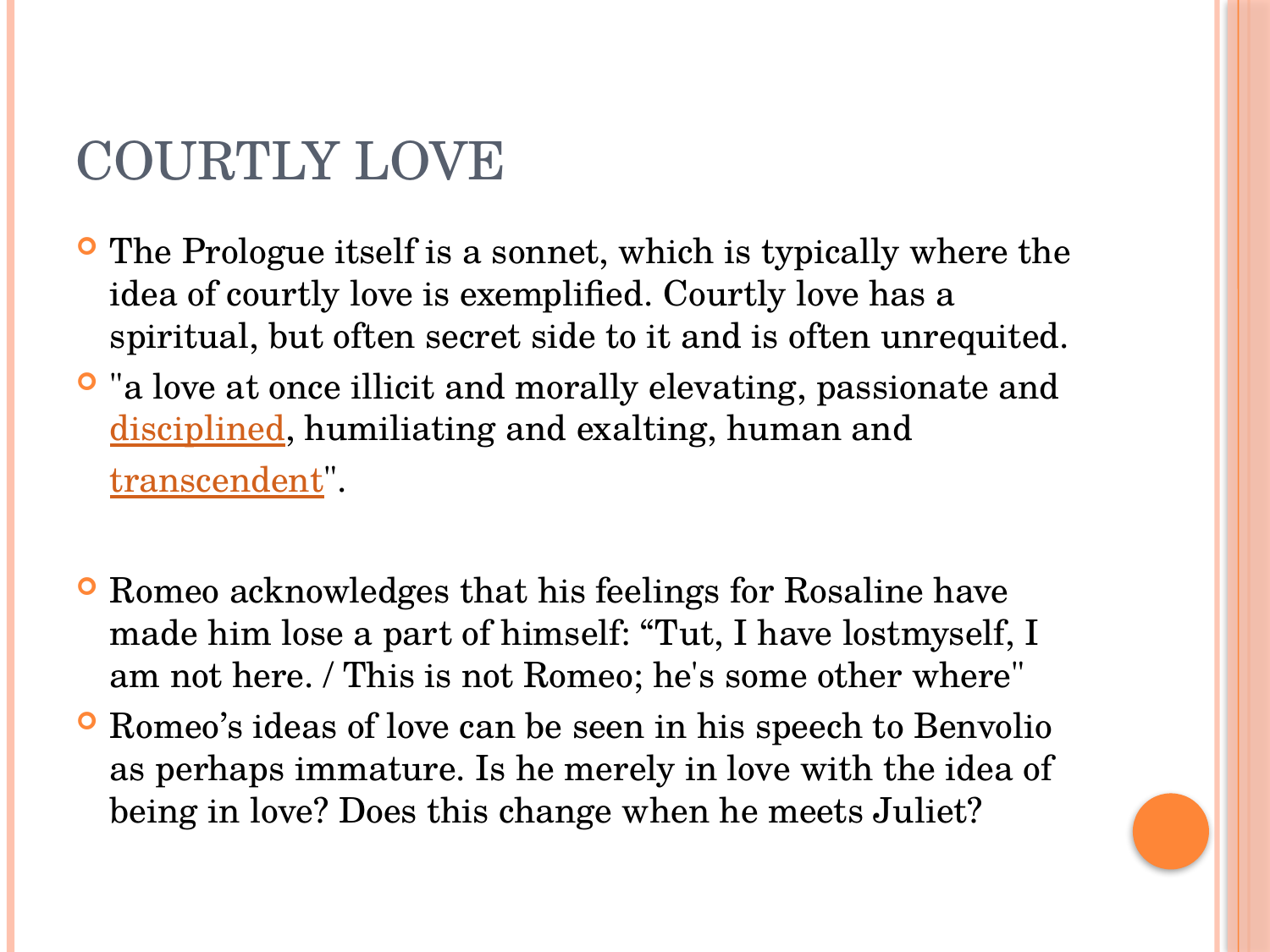

# Courtly love
The Prologue itself is a sonnet, which is typically where the idea of courtly love is exemplified. Courtly love has a spiritual, but often secret side to it and is often unrequited.
"a love at once illicit and morally elevating, passionate and disciplined, humiliating and exalting, human and transcendent".

Romeo acknowledges that his feelings for Rosaline have made him lose a part of himself: “Tut, I have lostmyself, I am not here. / This is not Romeo; he's some other where"
Romeo’s ideas of love can be seen in his speech to Benvolio as perhaps immature. Is he merely in love with the idea of being in love? Does this change when he meets Juliet?